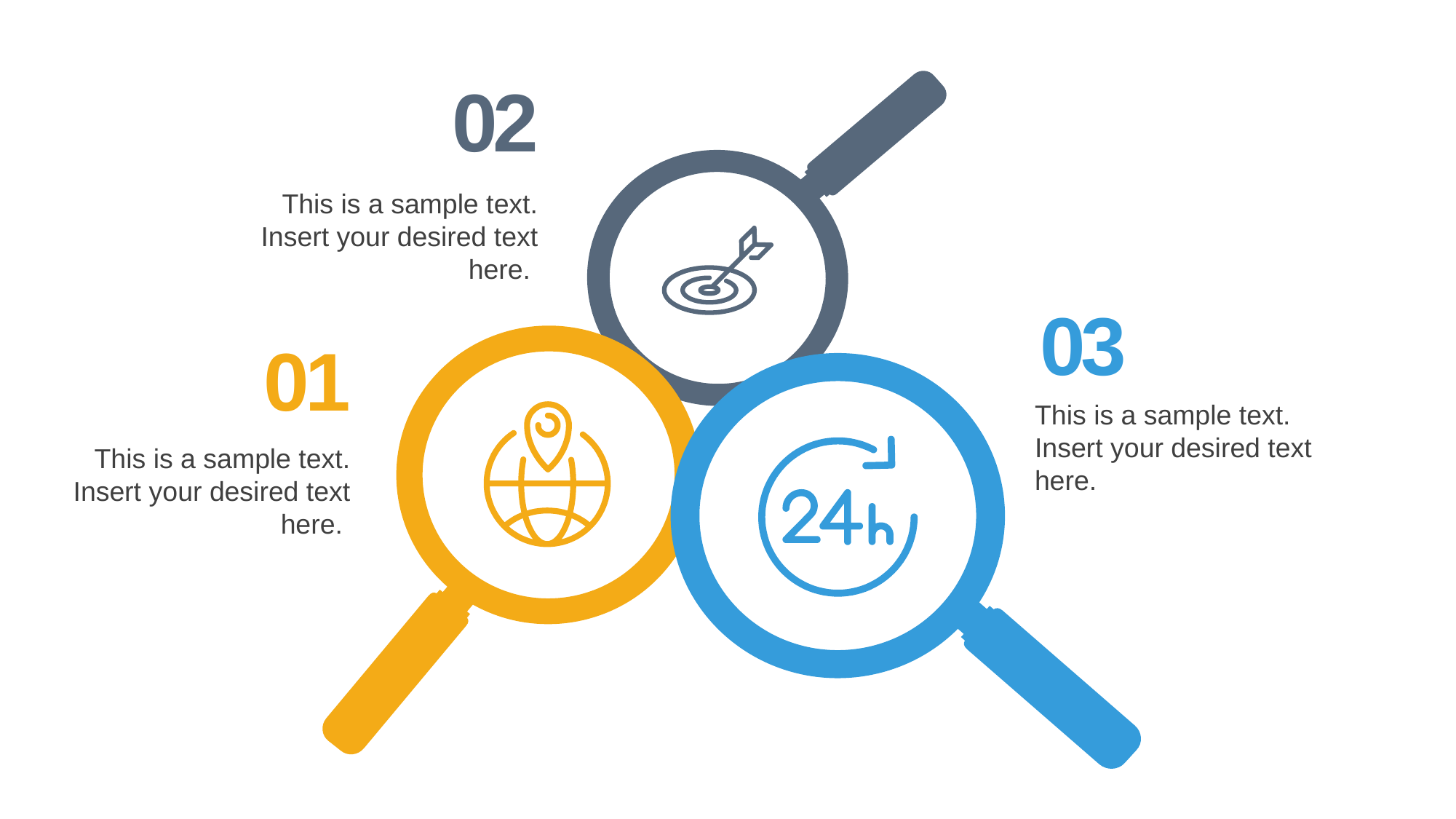

02
This is a sample text. Insert your desired text here.
03
01
This is a sample text. Insert your desired text here.
This is a sample text. Insert your desired text here.